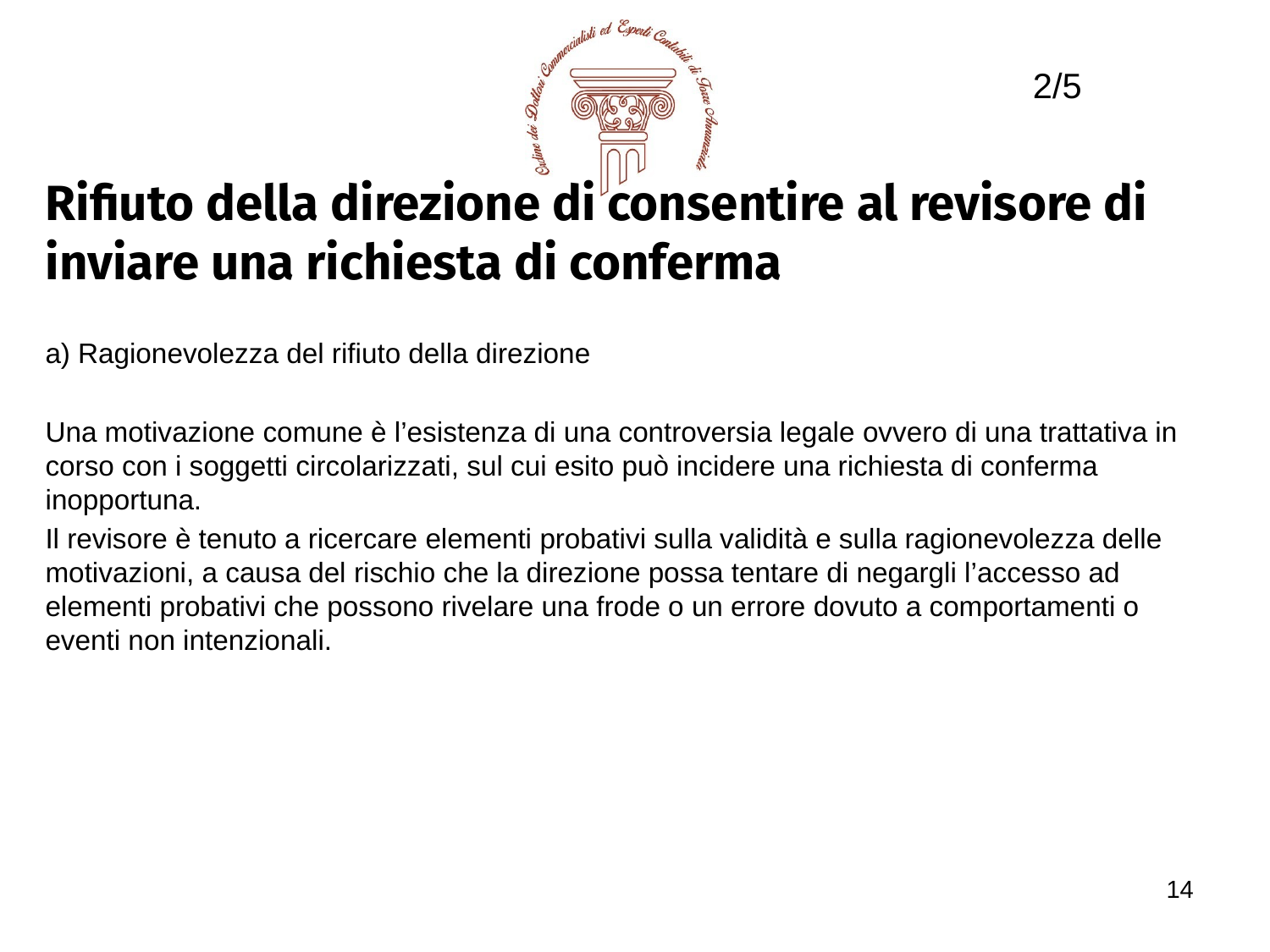

2/5
Rifiuto della direzione di consentire al revisore di inviare una richiesta di conferma

a) Ragionevolezza del rifiuto della direzione

Una motivazione comune è l’esistenza di una controversia legale ovvero di una trattativa in corso con i soggetti circolarizzati, sul cui esito può incidere una richiesta di conferma inopportuna.
Il revisore è tenuto a ricercare elementi probativi sulla validità e sulla ragionevolezza delle motivazioni, a causa del rischio che la direzione possa tentare di negargli l’accesso ad elementi probativi che possono rivelare una frode o un errore dovuto a comportamenti o eventi non intenzionali.

14